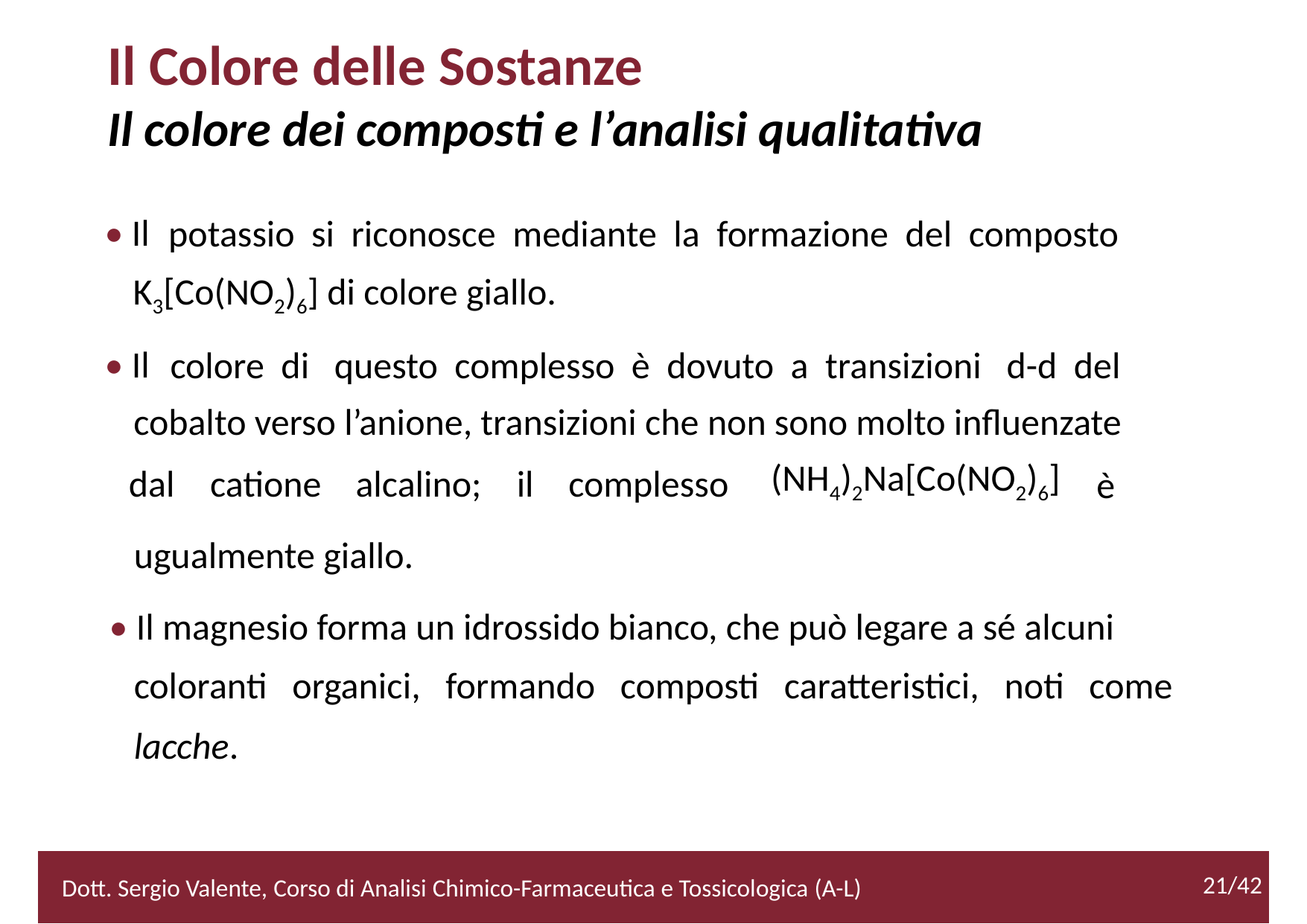

Il Colore delle Sostanze
Il colore dei composti e l’analisi qualitativa
• Il
potassio  si  riconosce  mediante  la  formazione  del  composto
K3[Co(NO2)6] di colore giallo.
• Il
colore  di   questo  complesso  è  dovuto  a  transizioni   d-d  del
cobalto verso l’anione, transizioni che non sono molto influenzate
(NH4)2Na[Co(NO2)6]
dal
catione
alcalino;
il
complesso
è
		ugualmente giallo.

• Il magnesio forma un idrossido bianco, che può legare a sé alcuni

		coloranti   organici,   formando   composti   caratteristici,   noti   come

		lacche.

			21/42
2/52

21/42
Dott. Sergio Valente, Corso di Analisi Chimico-Farmaceutica e Tossicologica (A-L)